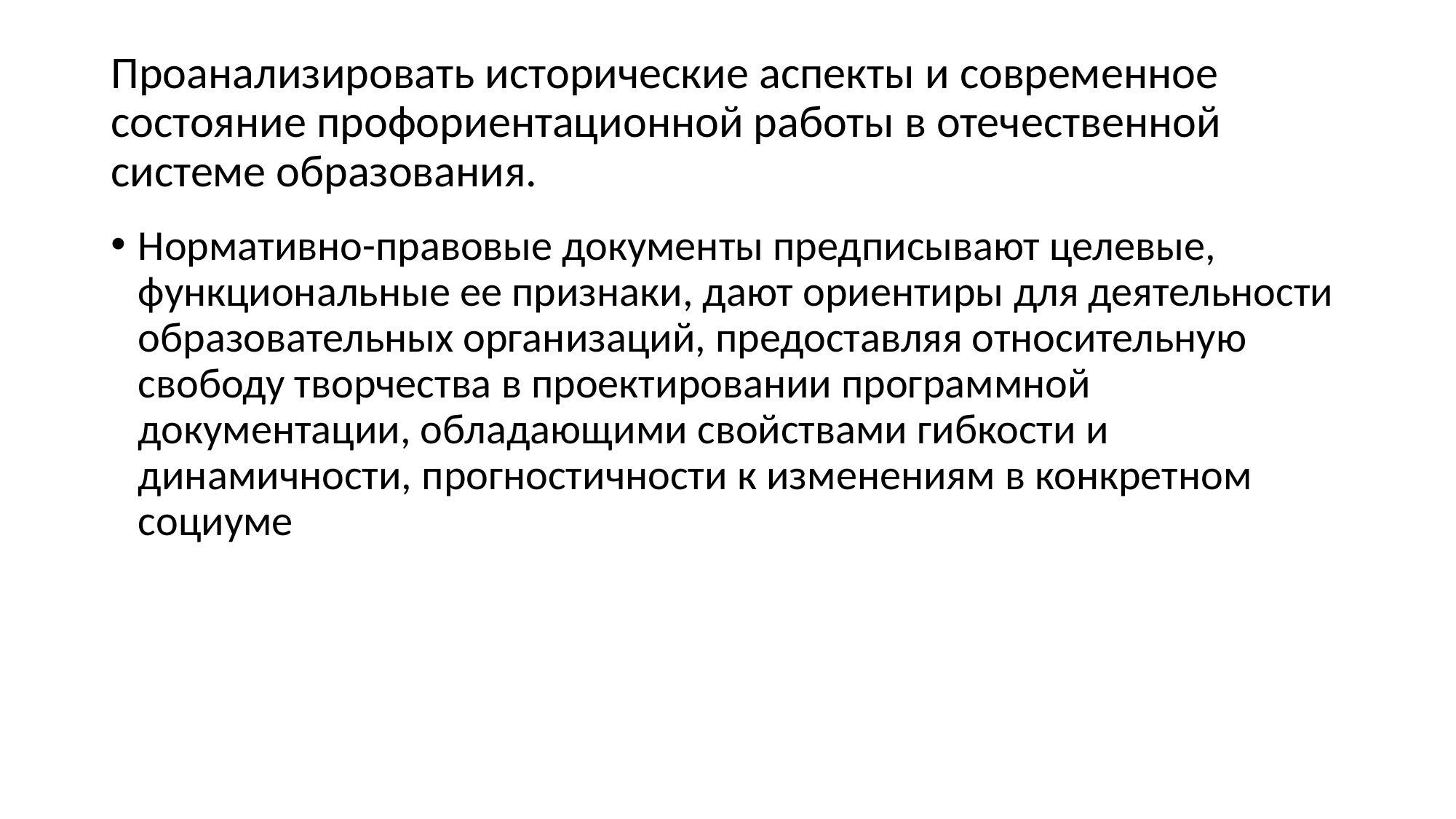

# Проанализировать исторические аспекты и современное состояние профориентационной работы в отечественной системе образования.
Нормативно-правовые документы предписывают целевые, функциональные ее признаки, дают ориентиры для деятельности образовательных организаций, предоставляя относительную свободу творчества в проектировании программной документации, обладающими свойствами гибкости и динамичности, прогностичности к изменениям в конкретном социуме